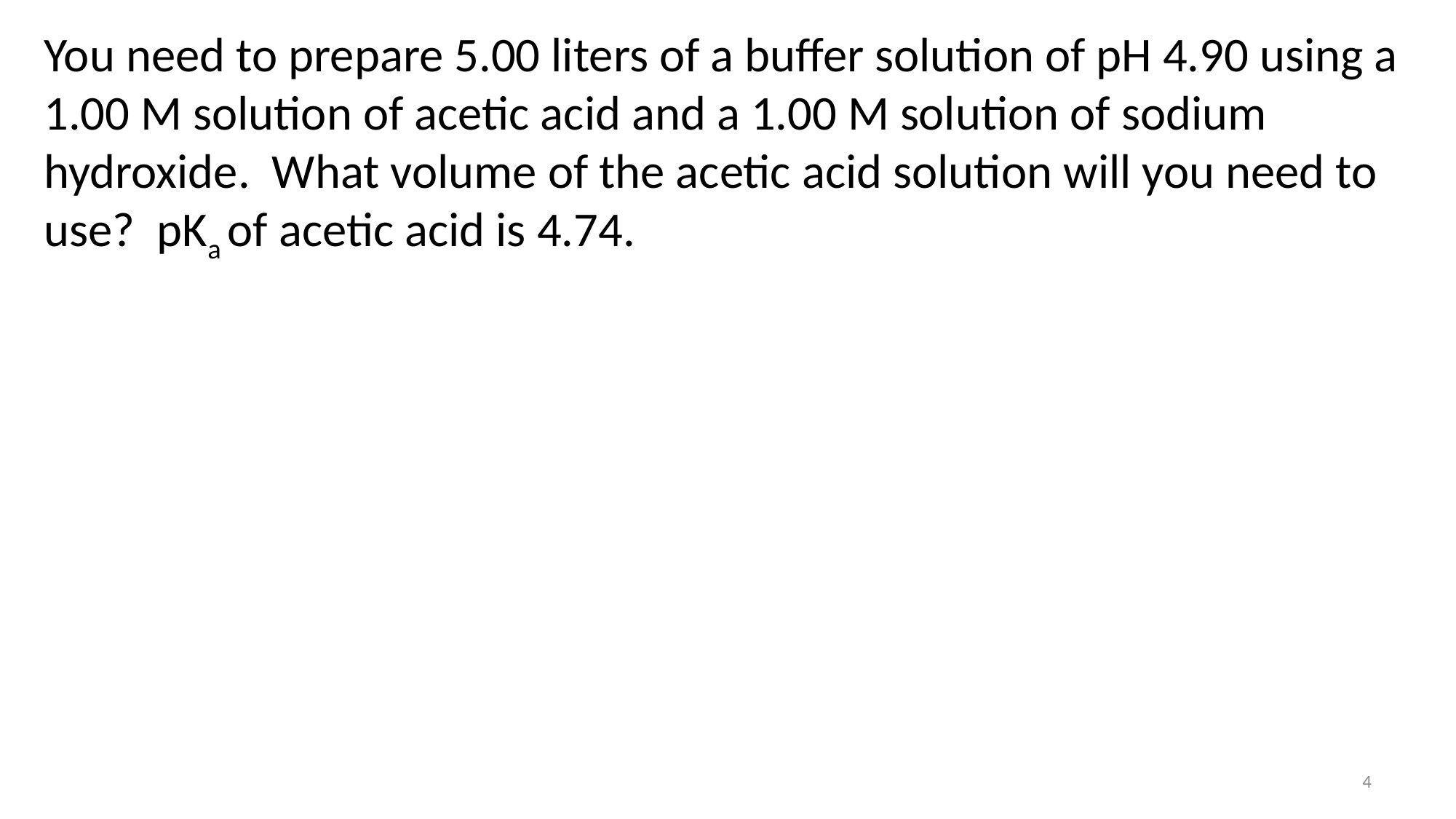

You need to prepare 5.00 liters of a buffer solution of pH 4.90 using a 1.00 M solution of acetic acid and a 1.00 M solution of sodium hydroxide.  What volume of the acetic acid solution will you need to use?  pKa of acetic acid is 4.74.
4